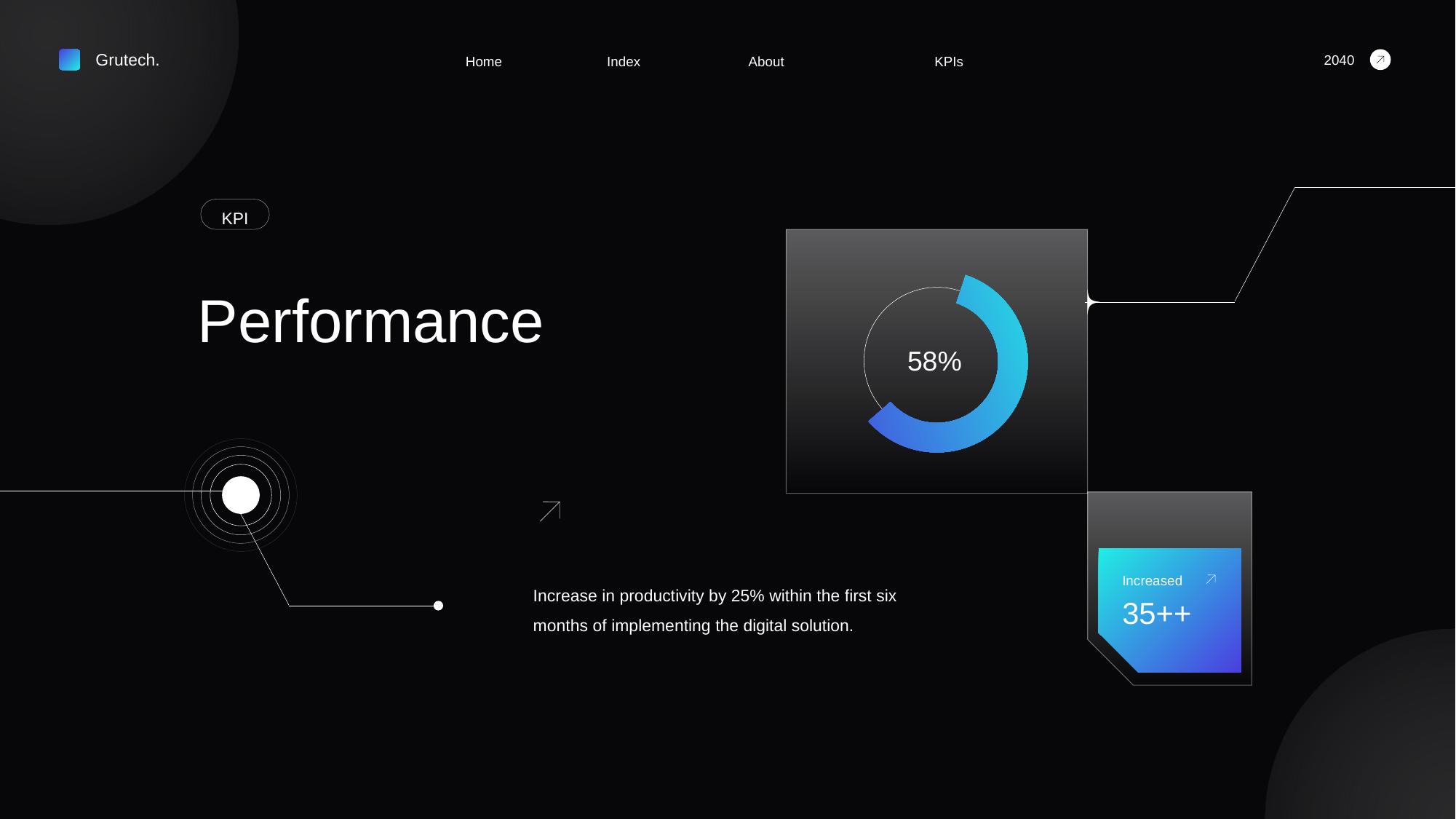

Grutech.
2040
About
Home
Index
KPIs

KPI

Performance

58%

Increased
Increase in productivity by 25% within the first six
months of implementing the digital solution.

35++